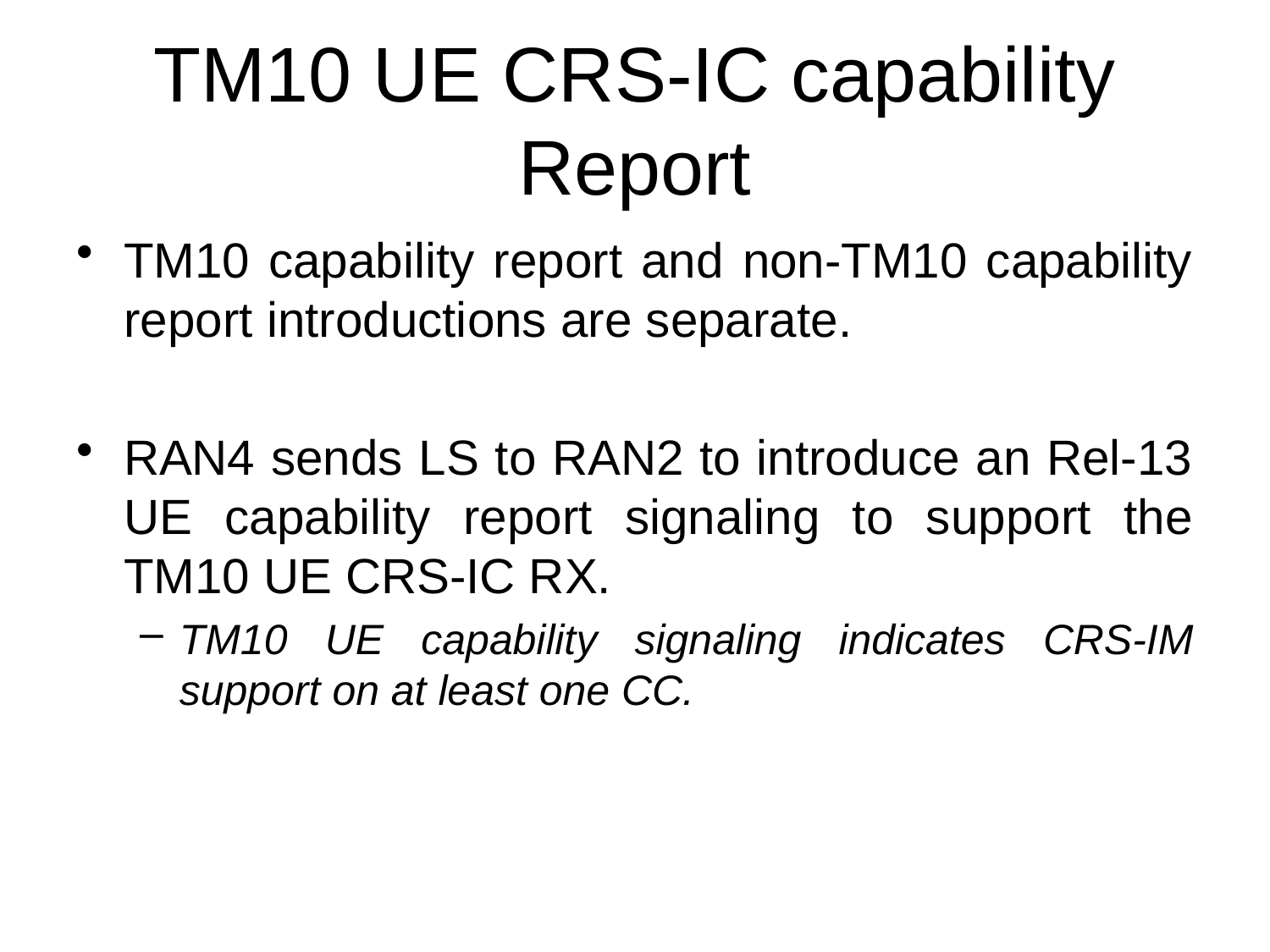

# TM10 UE CRS-IC capability Report
TM10 capability report and non-TM10 capability report introductions are separate.

RAN4 sends LS to RAN2 to introduce an Rel-13 UE capability report signaling to support the TM10 UE CRS-IC RX.
TM10 UE capability signaling indicates CRS-IM support on at least one CC.